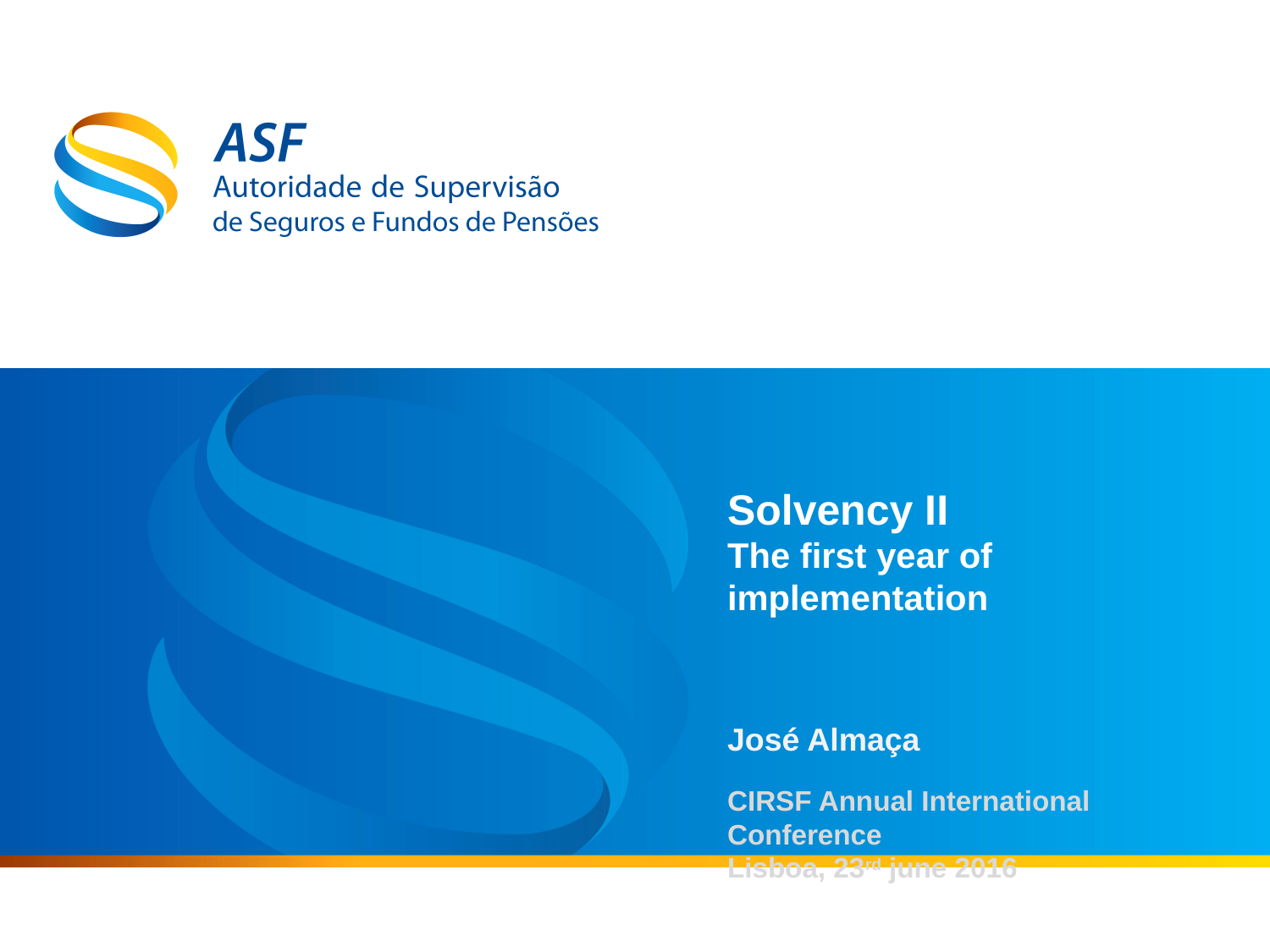

Solvency II
The first year of implementation

José Almaça

CIRSF Annual International Conference
Lisboa, 23rd june 2016